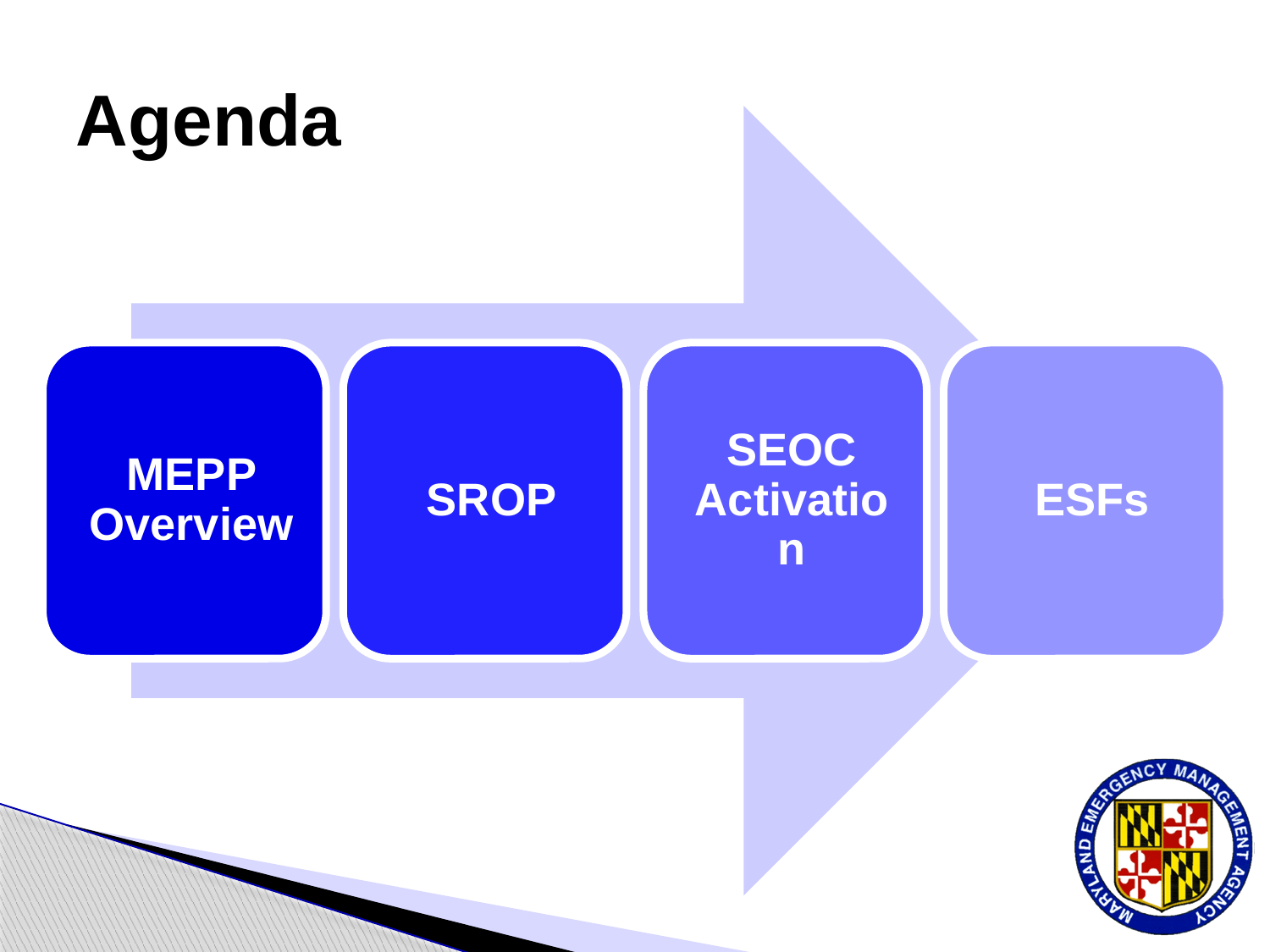

# Agenda
MEPP Overview
SROP
SEOC Activation
ESFs